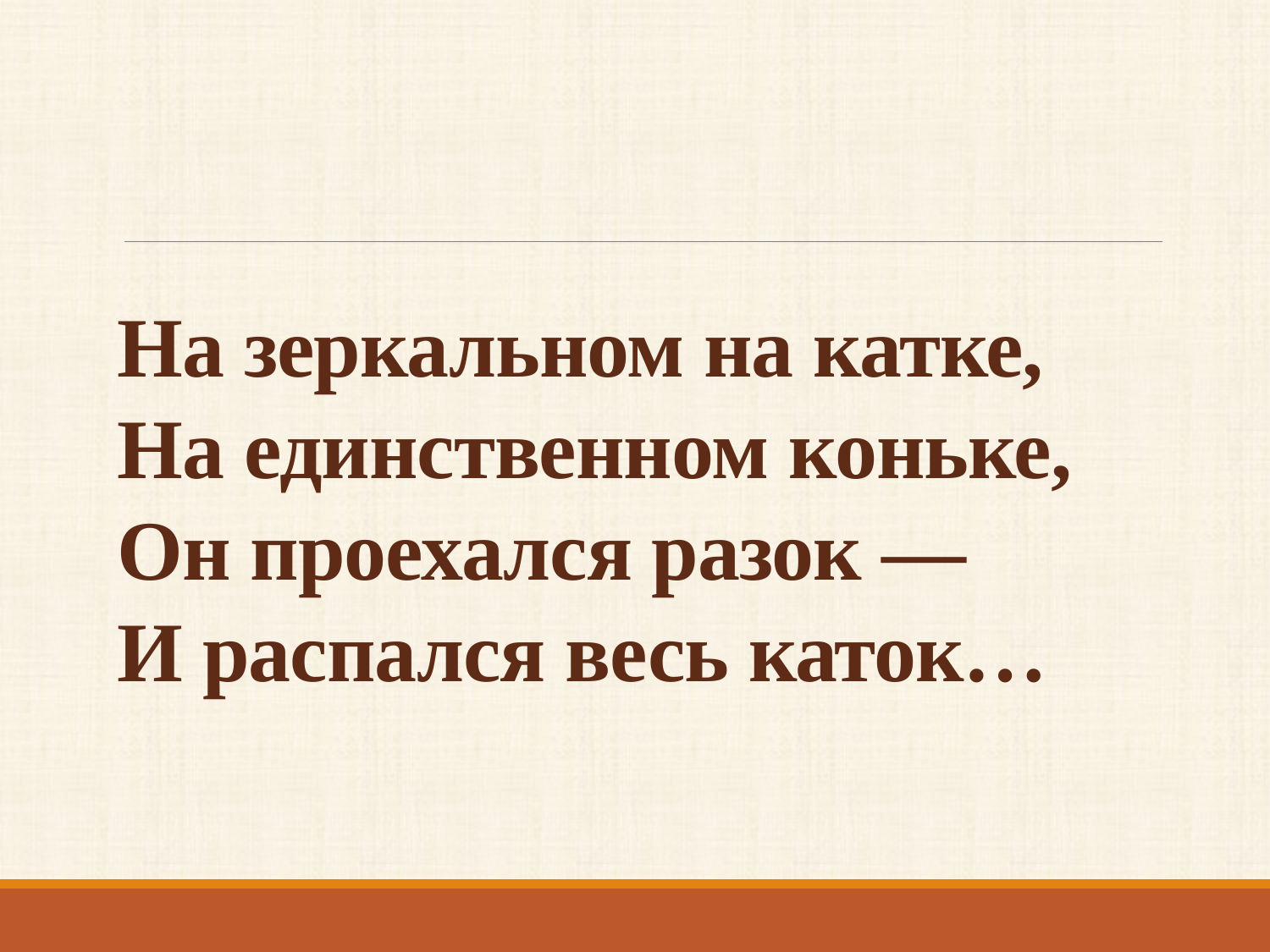

На зеркальном на катке,
На единственном коньке,
Он проехался разок —
И распался весь каток…